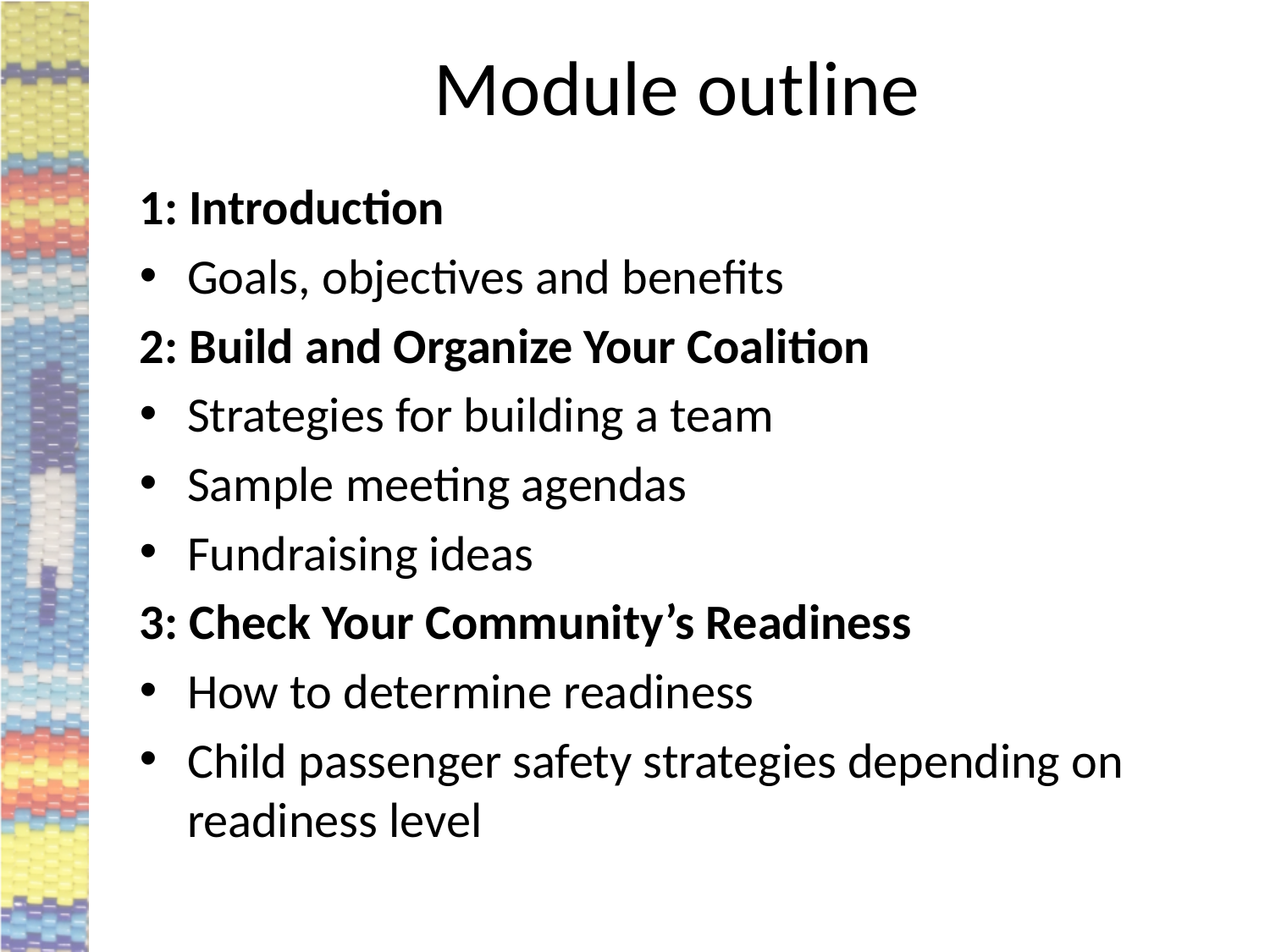

# Module outline
1: Introduction
Goals, objectives and benefits
2: Build and Organize Your Coalition
Strategies for building a team
Sample meeting agendas
Fundraising ideas
3: Check Your Community’s Readiness
How to determine readiness
Child passenger safety strategies depending on readiness level